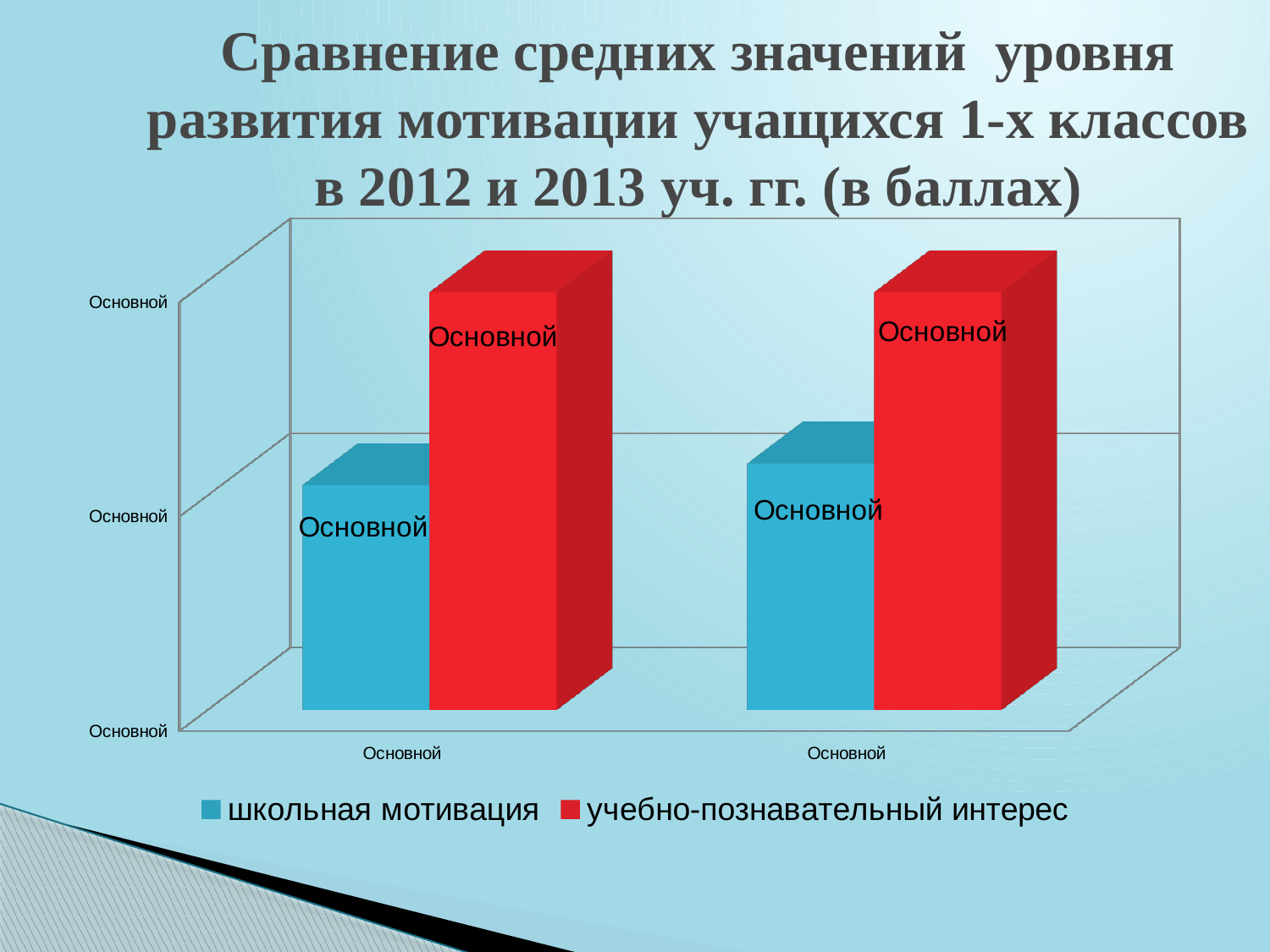

# Сравнение средних значений  уровня развития мотивации учащихся 1-х классов в 2012 и 2013 уч. гг. (в баллах)

[unsupported chart]